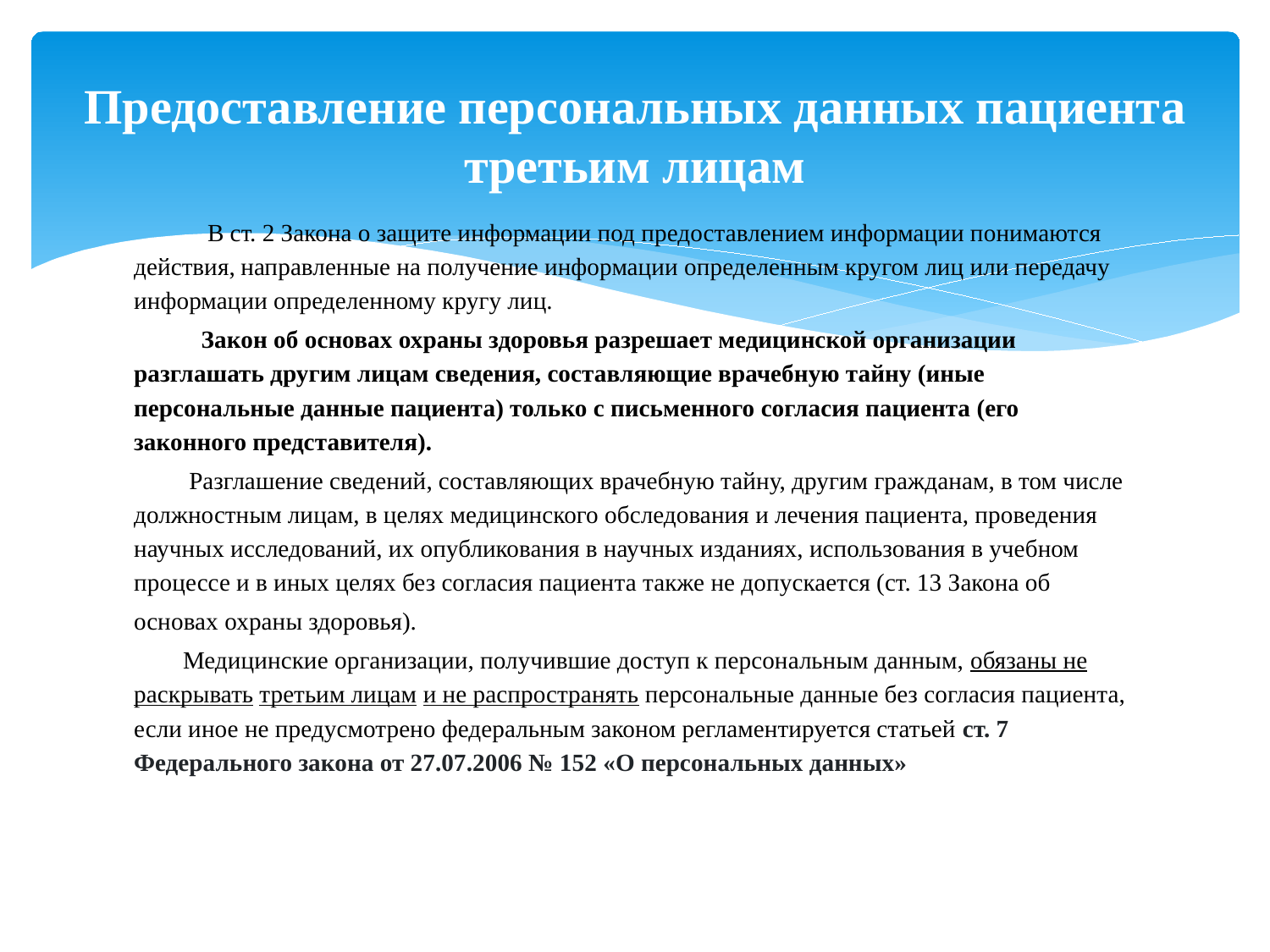

# Предоставление персональных данных пациента третьим лицам
            В ст. 2 Закона о защите информации под предоставлением информации понимаются действия, направленные на получение информации определенным кругом лиц или передачу информации определенному кругу лиц.
           Закон об основах охраны здоровья разрешает медицинской организации разглашать другим лицам сведения, составляющие врачебную тайну (иные персональные данные пациента) только с письменного согласия пациента (его законного представителя).
         Разглашение сведений, составляющих врачебную тайну, другим гражданам, в том числе должностным лицам, в целях медицинского обследования и лечения пациента, проведения научных исследований, их опубликования в научных изданиях, использования в учебном процессе и в иных целях без согласия пациента также не допускается (ст. 13 Закона об
основах охраны здоровья).
        Медицинские организации, получившие доступ к персональным данным, обязаны не раскрывать третьим лицам и не распространять персональные данные без согласия пациента, если иное не предусмотрено федеральным законом регламентируется статьей ст. 7 Федерального закона от 27.07.2006 № 152 «О персональных данных»